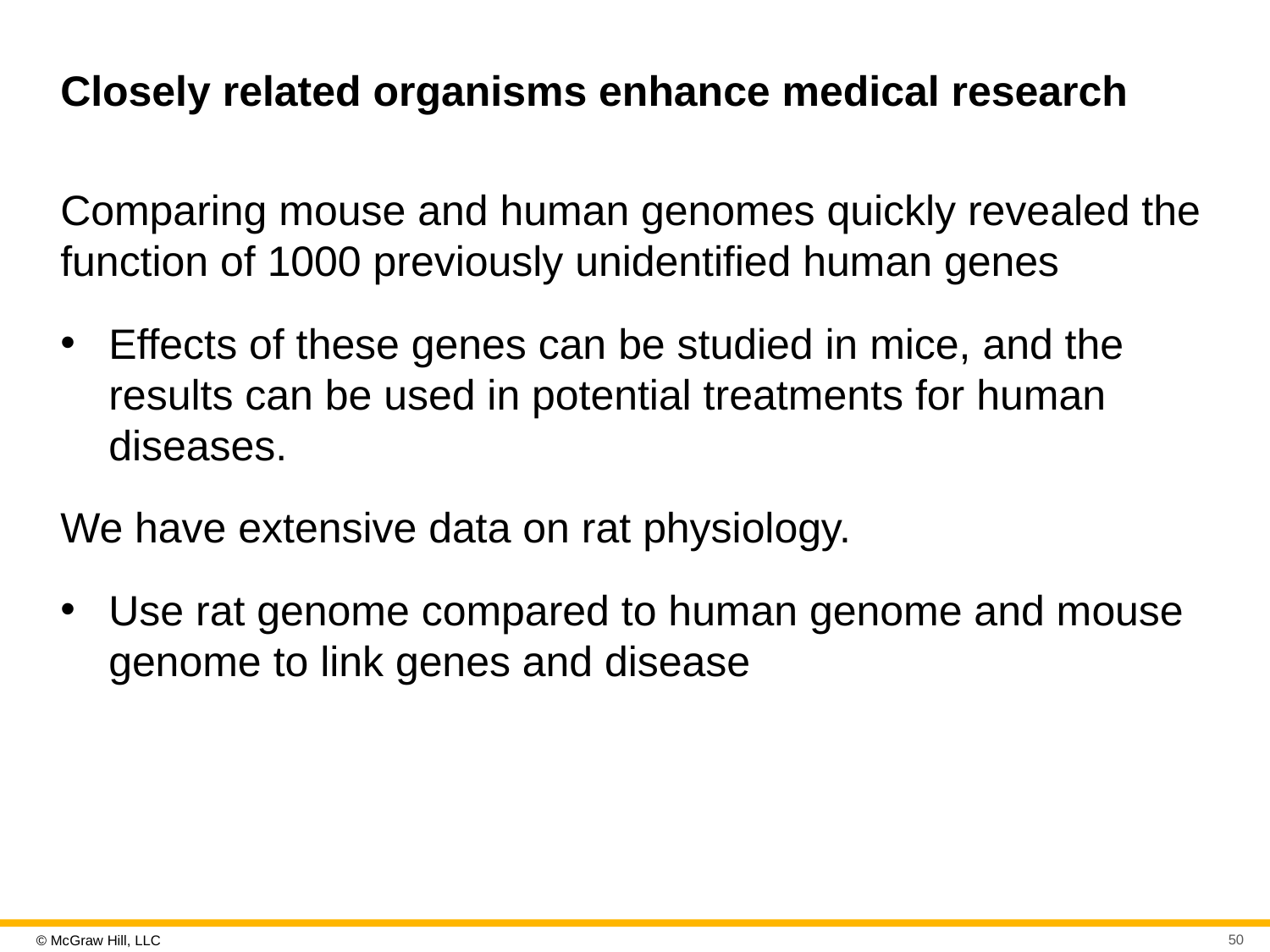

# Closely related organisms enhance medical research
Comparing mouse and human genomes quickly revealed the function of 1000 previously unidentified human genes
Effects of these genes can be studied in mice, and the results can be used in potential treatments for human diseases.
We have extensive data on rat physiology.
Use rat genome compared to human genome and mouse genome to link genes and disease
50